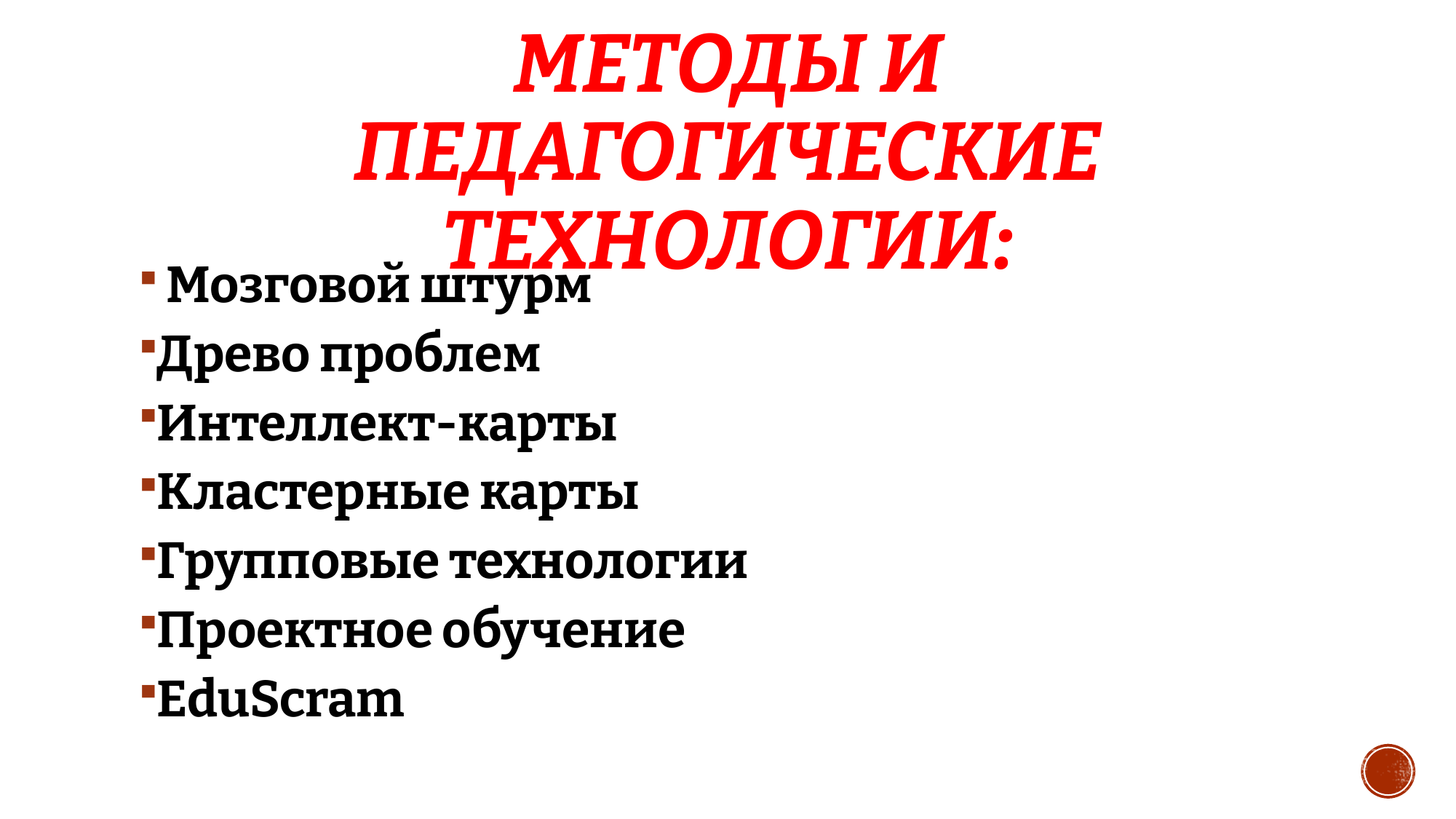

# Методы и педагогические технологии:
 Мозговой штурм
Древо проблем
Интеллект-карты
Кластерные карты
Групповые технологии
Проектное обучение
EduScram